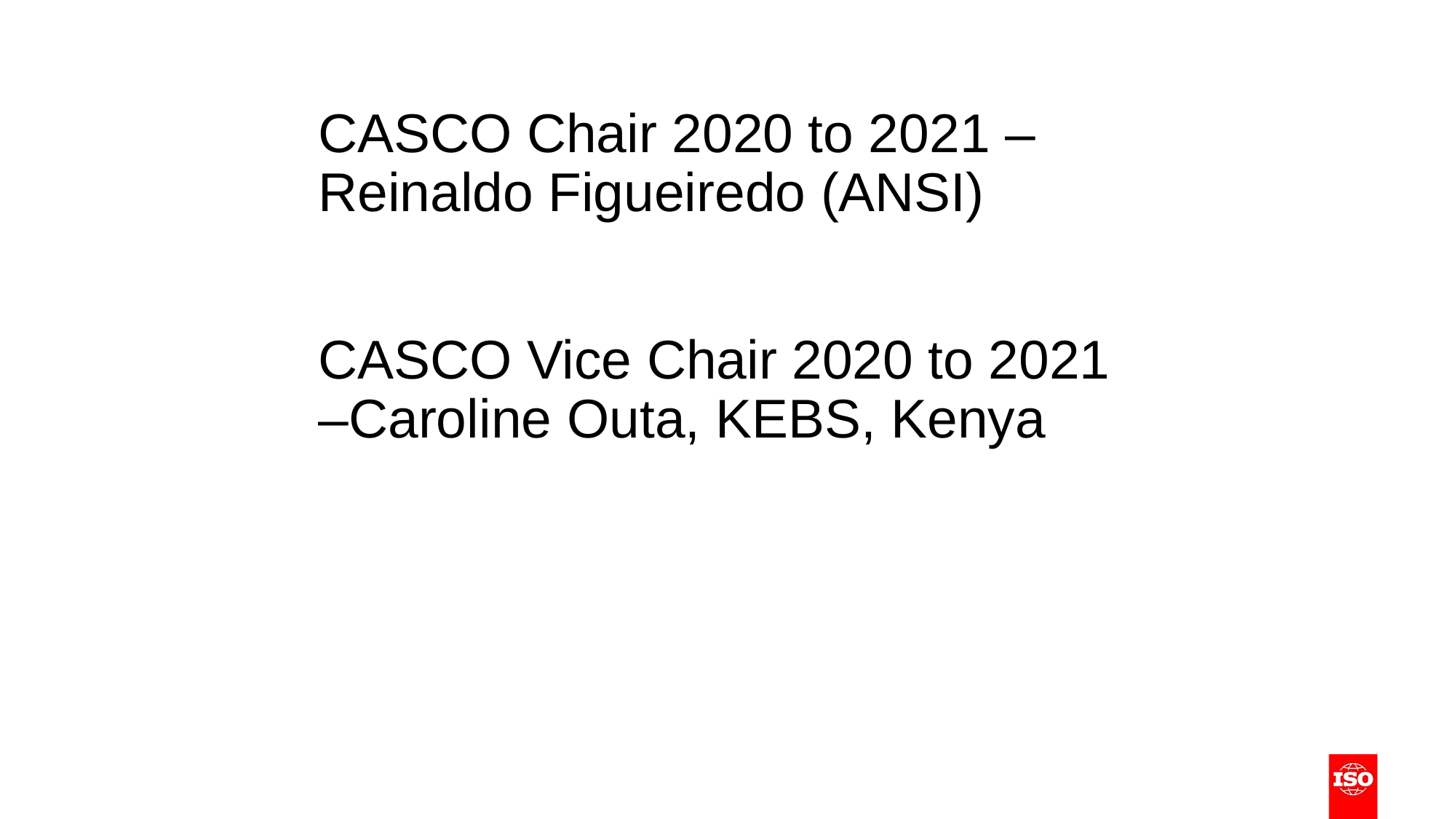

CASCO Chair 2020 to 2021 – Reinaldo Figueiredo (ANSI)
# CASCO Vice Chair 2020 to 2021 –Caroline Outa, KEBS, Kenya